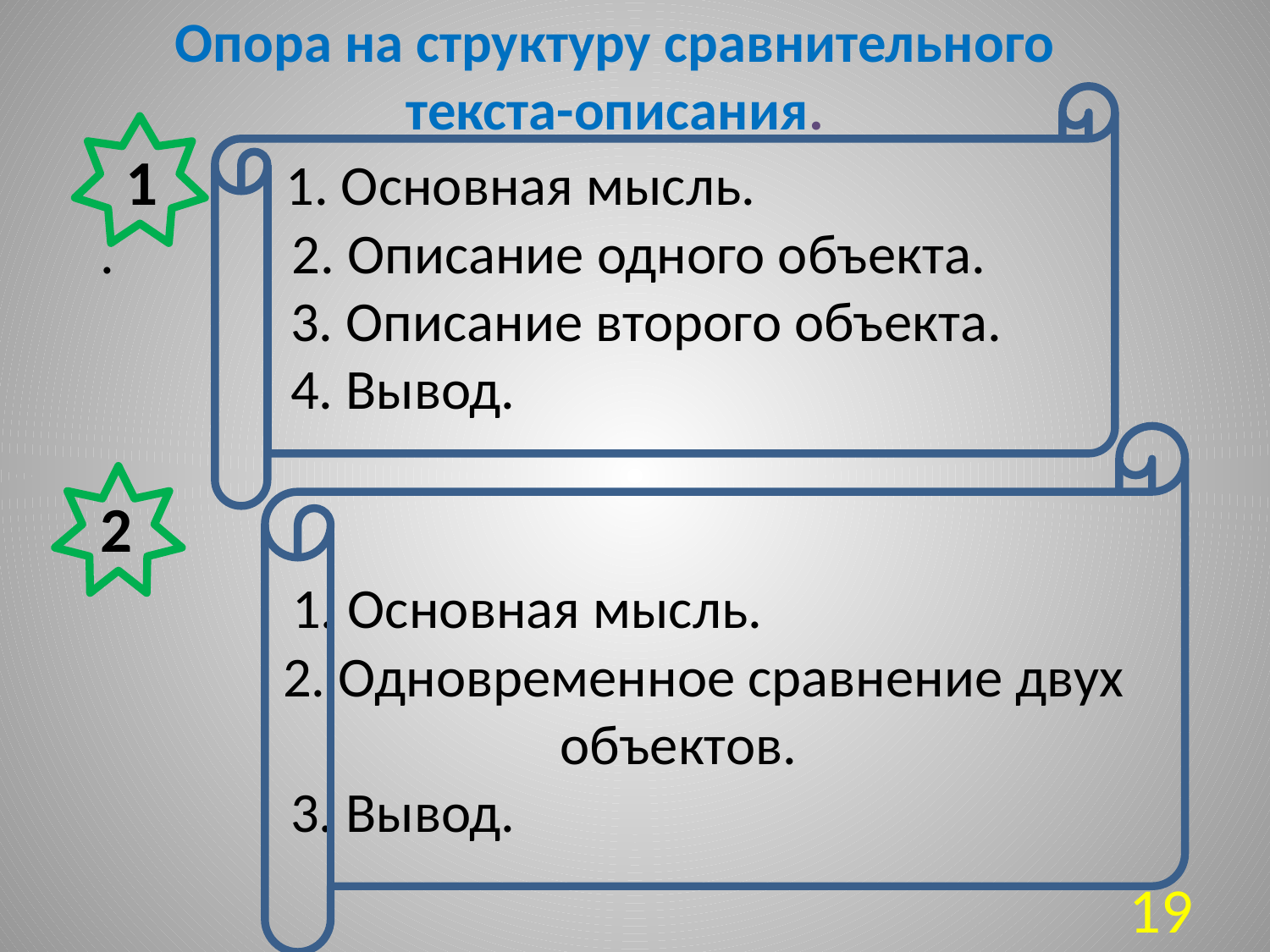

Опора на структуру сравнительного текста-описания.
   1         1. Основная мысль.
 .              2. Описание одного объекта.
                3. Описание второго объекта.
                4. Вывод.

 2
                1. Основная мысль.
               2. Одновременное сравнение двух                  объектов.
                3. Вывод.

19